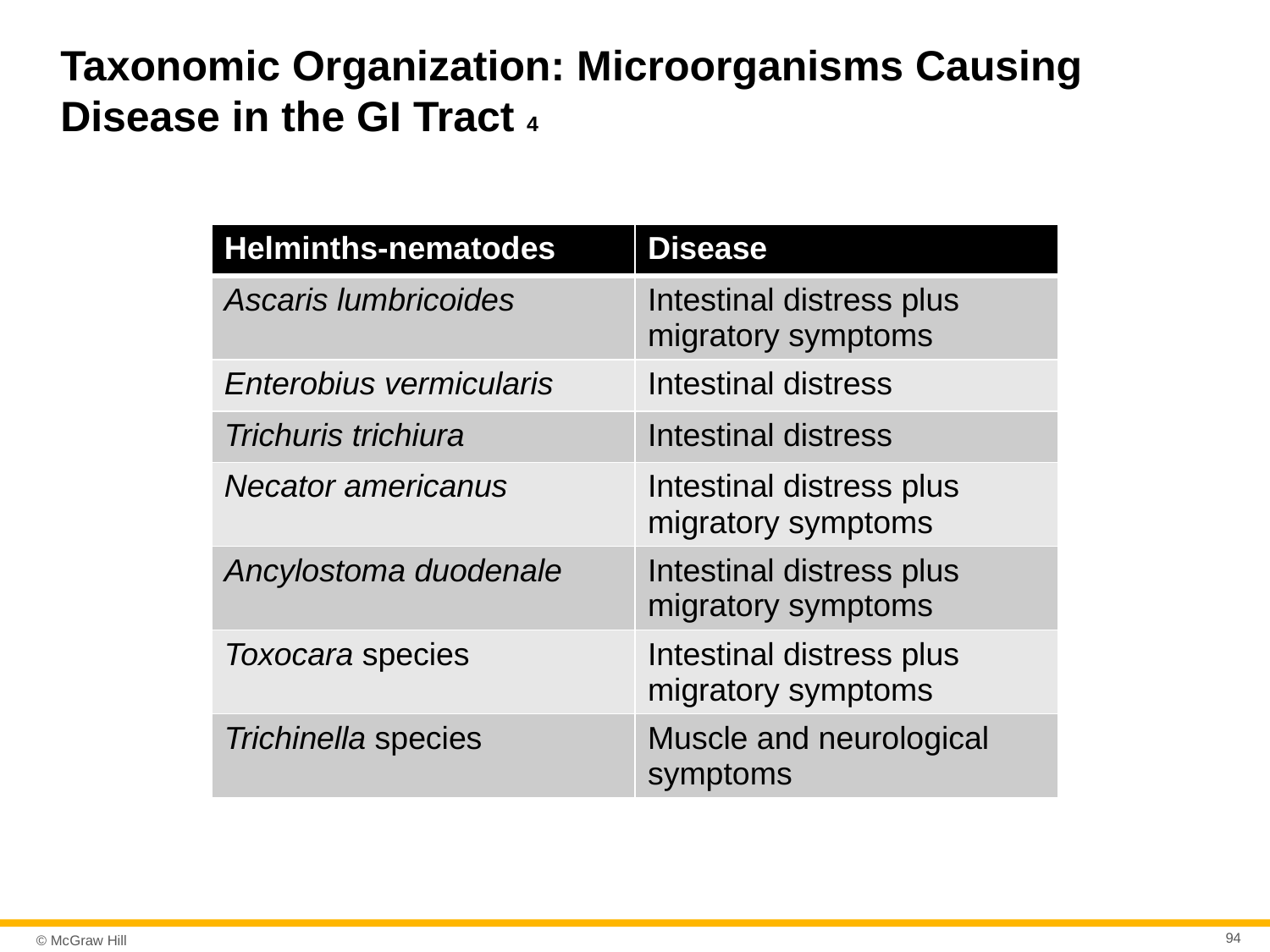

# Taxonomic Organization: Microorganisms Causing Disease in the GI Tract 4
| Helminths-nematodes | Disease |
| --- | --- |
| Ascaris lumbricoides | Intestinal distress plus migratory symptoms |
| Enterobius vermicularis | Intestinal distress |
| Trichuris trichiura | Intestinal distress |
| Necator americanus | Intestinal distress plus migratory symptoms |
| Ancylostoma duodenale | Intestinal distress plus migratory symptoms |
| Toxocara species | Intestinal distress plus migratory symptoms |
| Trichinella species | Muscle and neurological symptoms |